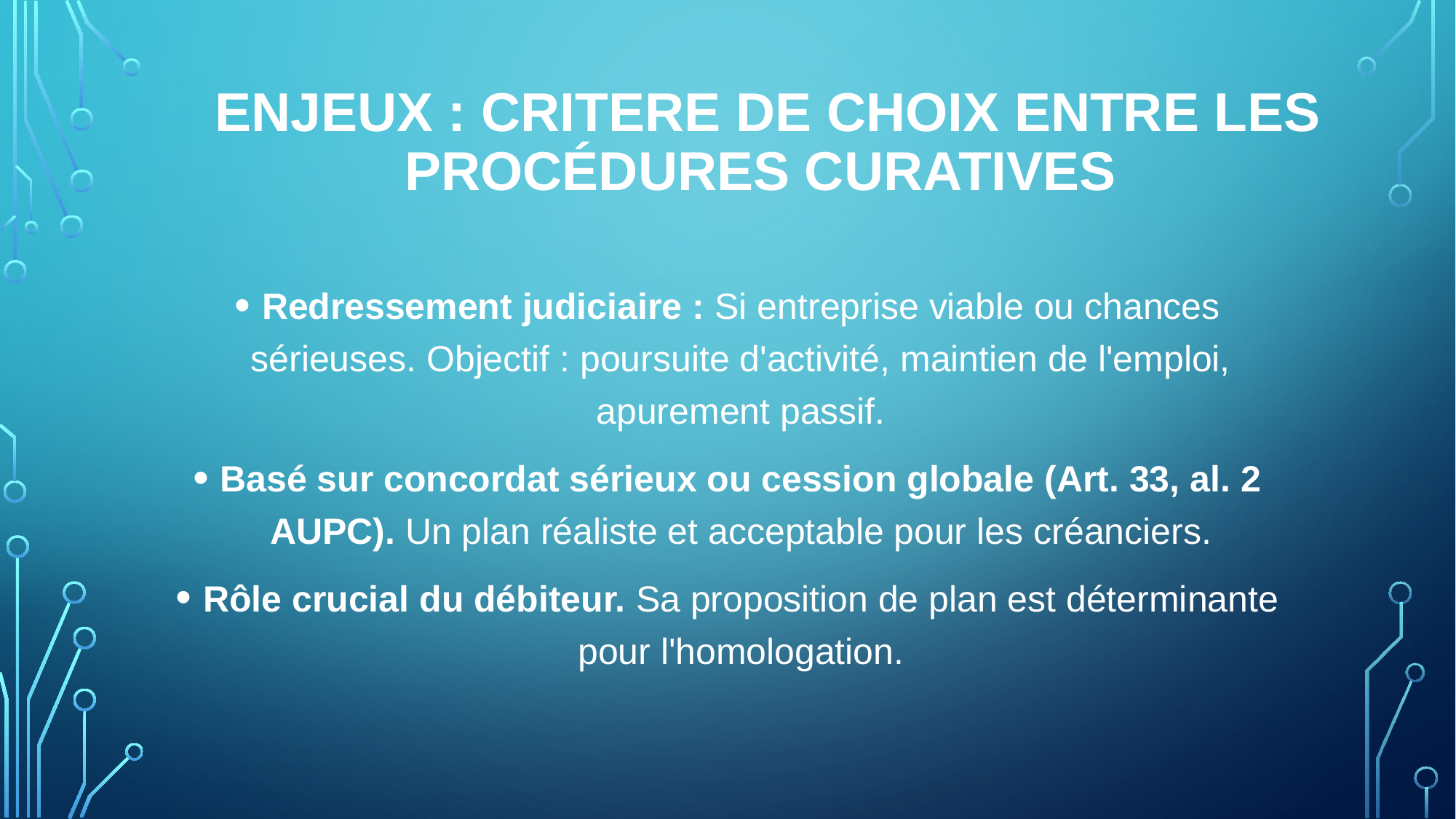

# Enjeux : CRITERE DE Choix ENTRE Les Procédures Curatives
Redressement judiciaire : Si entreprise viable ou chances sérieuses. Objectif : poursuite d'activité, maintien de l'emploi, apurement passif.
Basé sur concordat sérieux ou cession globale (Art. 33, al. 2 AUPC). Un plan réaliste et acceptable pour les créanciers.
Rôle crucial du débiteur. Sa proposition de plan est déterminante pour l'homologation.